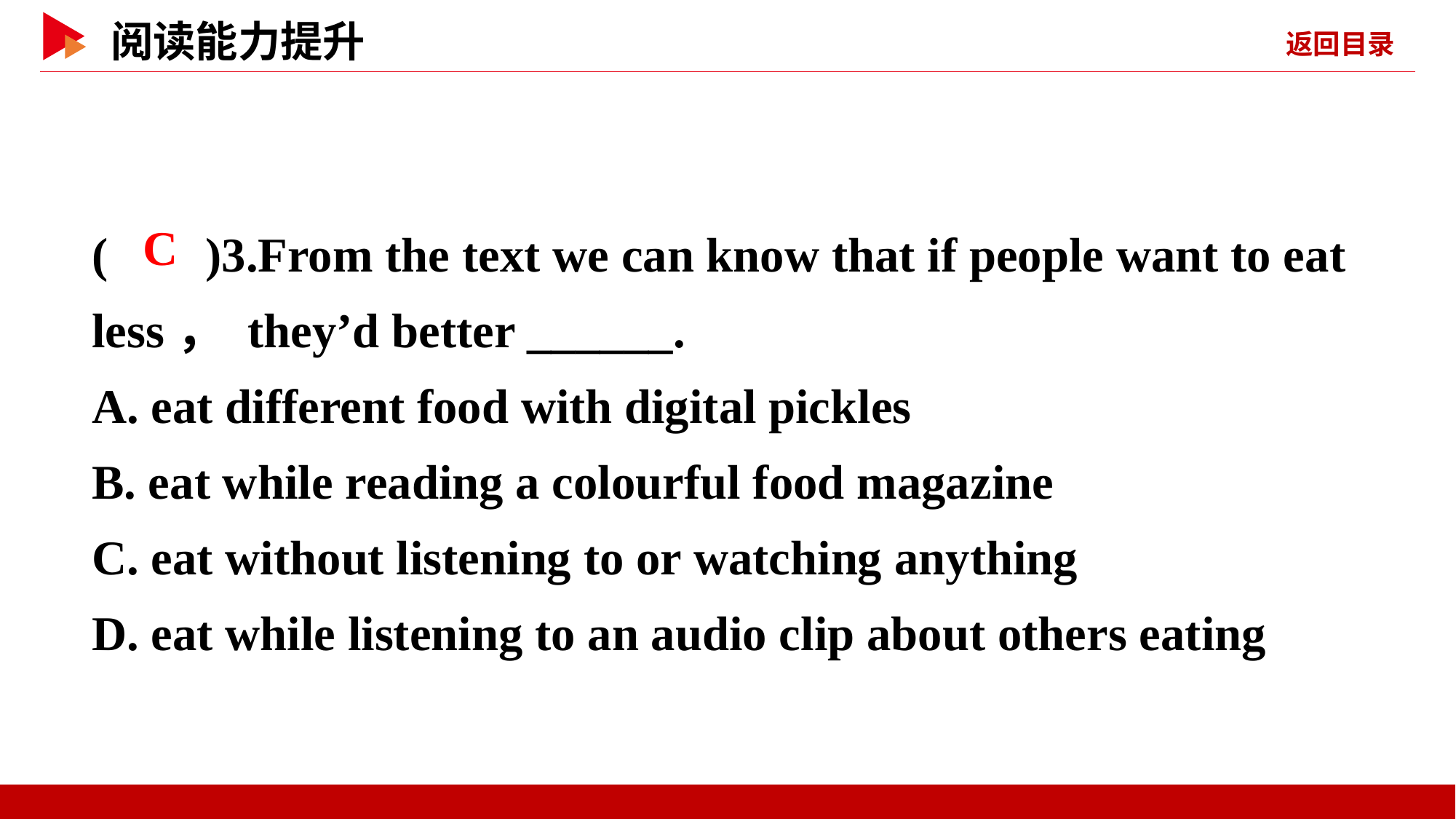

(        )3.From the text we can know that if people want to eat less， they’d better ______.
A. eat different food with digital pickles
B. eat while reading a colourful food magazine
C. eat without listening to or watching anything
D. eat while listening to an audio clip about others eating
   C